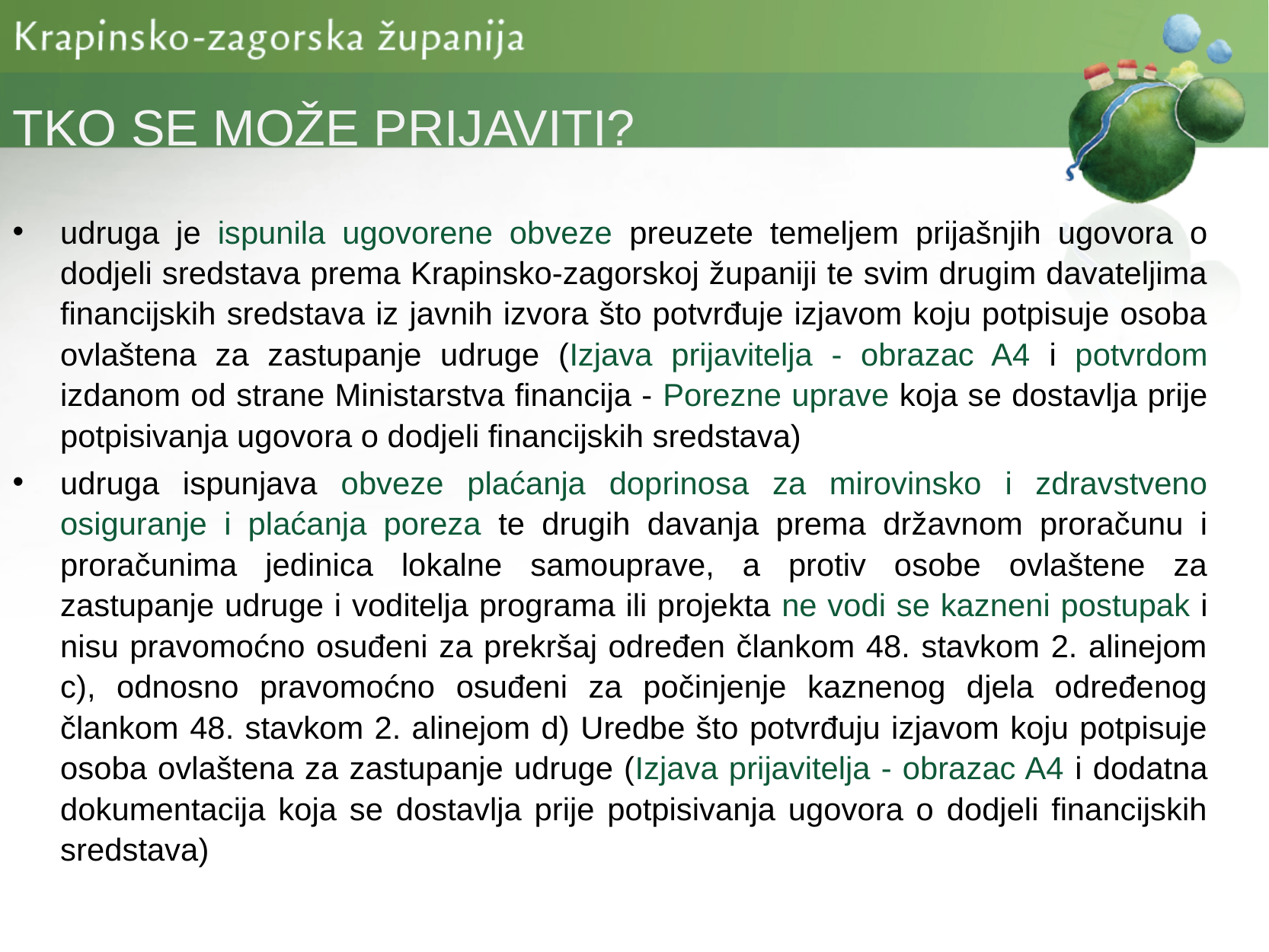

TKO SE MOŽE PRIJAVITI?

udruga je ispunila ugovorene obveze preuzete temeljem prijašnjih ugovora o dodjeli sredstava prema Krapinsko-zagorskoj županiji te svim drugim davateljima financijskih sredstava iz javnih izvora što potvrđuje izjavom koju potpisuje osoba ovlaštena za zastupanje udruge (Izjava prijavitelja - obrazac A4 i potvrdom izdanom od strane Ministarstva financija - Porezne uprave koja se dostavlja prije potpisivanja ugovora o dodjeli financijskih sredstava)
udruga ispunjava obveze plaćanja doprinosa za mirovinsko i zdravstveno osiguranje i plaćanja poreza te drugih davanja prema državnom proračunu i proračunima jedinica lokalne samouprave, a protiv osobe ovlaštene za zastupanje udruge i voditelja programa ili projekta ne vodi se kazneni postupak i nisu pravomoćno osuđeni za prekršaj određen člankom 48. stavkom 2. alinejom c), odnosno pravomoćno osuđeni za počinjenje kaznenog djela određenog člankom 48. stavkom 2. alinejom d) Uredbe što potvrđuju izjavom koju potpisuje osoba ovlaštena za zastupanje udruge (Izjava prijavitelja - obrazac A4 i dodatna dokumentacija koja se dostavlja prije potpisivanja ugovora o dodjeli financijskih sredstava)